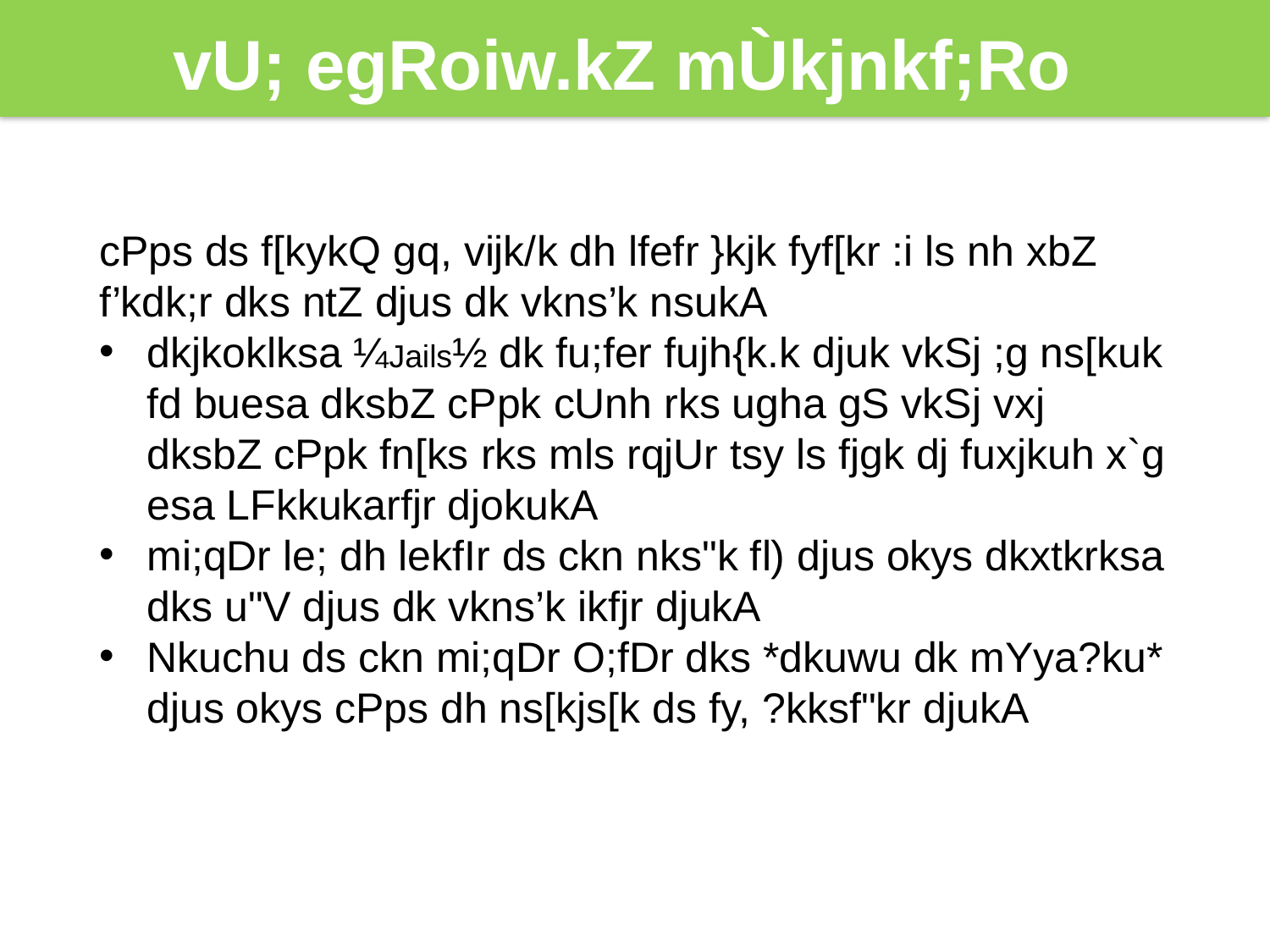

vU; egRoiw.kZ mÙkjnkf;Ro
cPps ds f[kykQ gq, vijk/k dh lfefr }kjk fyf[kr :i ls nh xbZ f’kdk;r dks ntZ djus dk vkns’k nsukA
dkjkoklksa ¼Jails½ dk fu;fer fujh{k.k djuk vkSj ;g ns[kuk fd buesa dksbZ cPpk cUnh rks ugha gS vkSj vxj dksbZ cPpk fn[ks rks mls rqjUr tsy ls fjgk dj fuxjkuh x`g esa LFkkukarfjr djokukA
mi;qDr le; dh lekfIr ds ckn nks"k fl) djus okys dkxtkrksa dks u"V djus dk vkns’k ikfjr djukA
Nkuchu ds ckn mi;qDr O;fDr dks *dkuwu dk mYya?ku* djus okys cPps dh ns[kjs[k ds fy, ?kksf"kr djukA